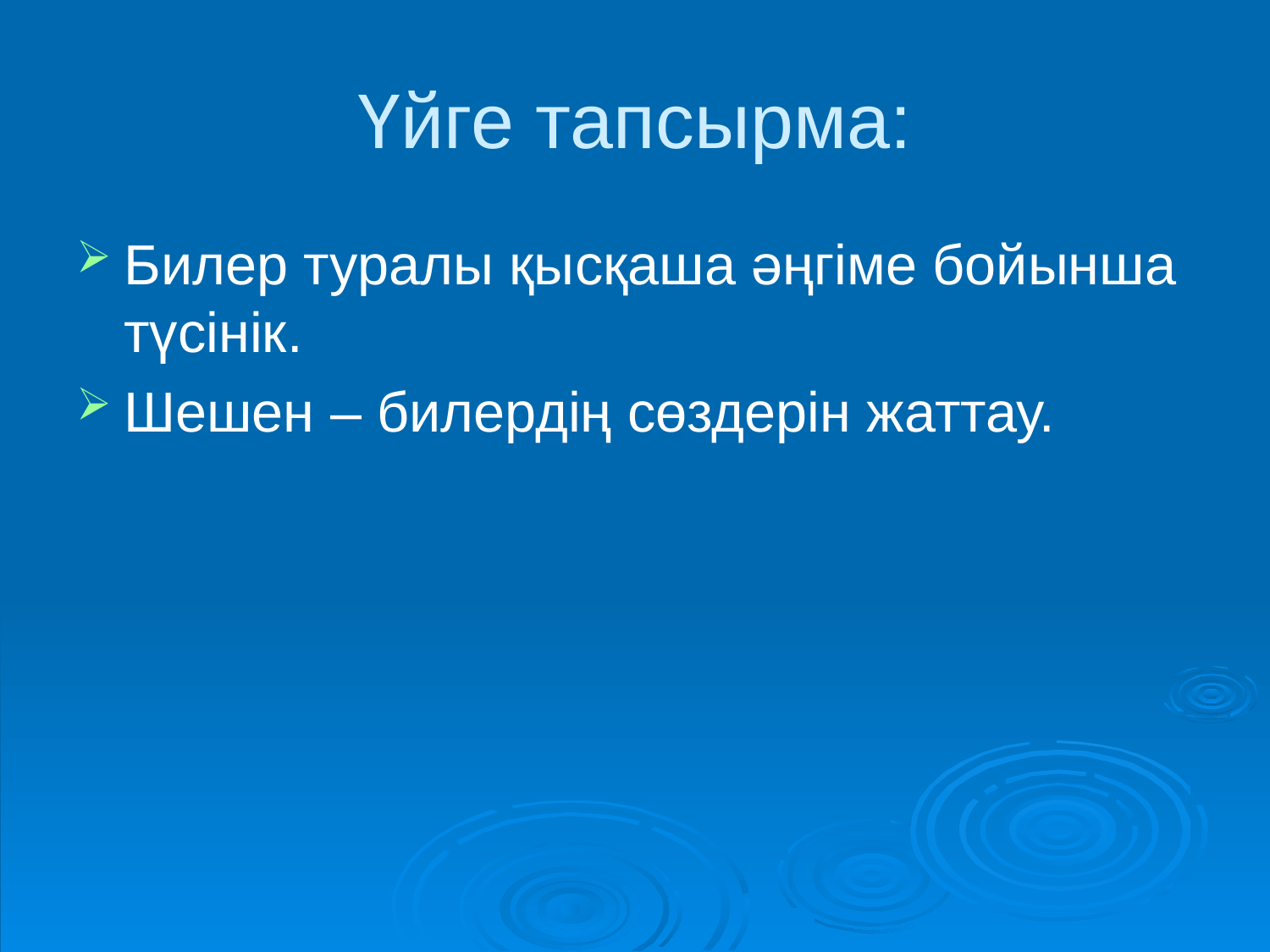

# Үйге тапсырма:
Билер туралы қысқаша әңгіме бойынша түсінік.
Шешен – билердің сөздерін жаттау.